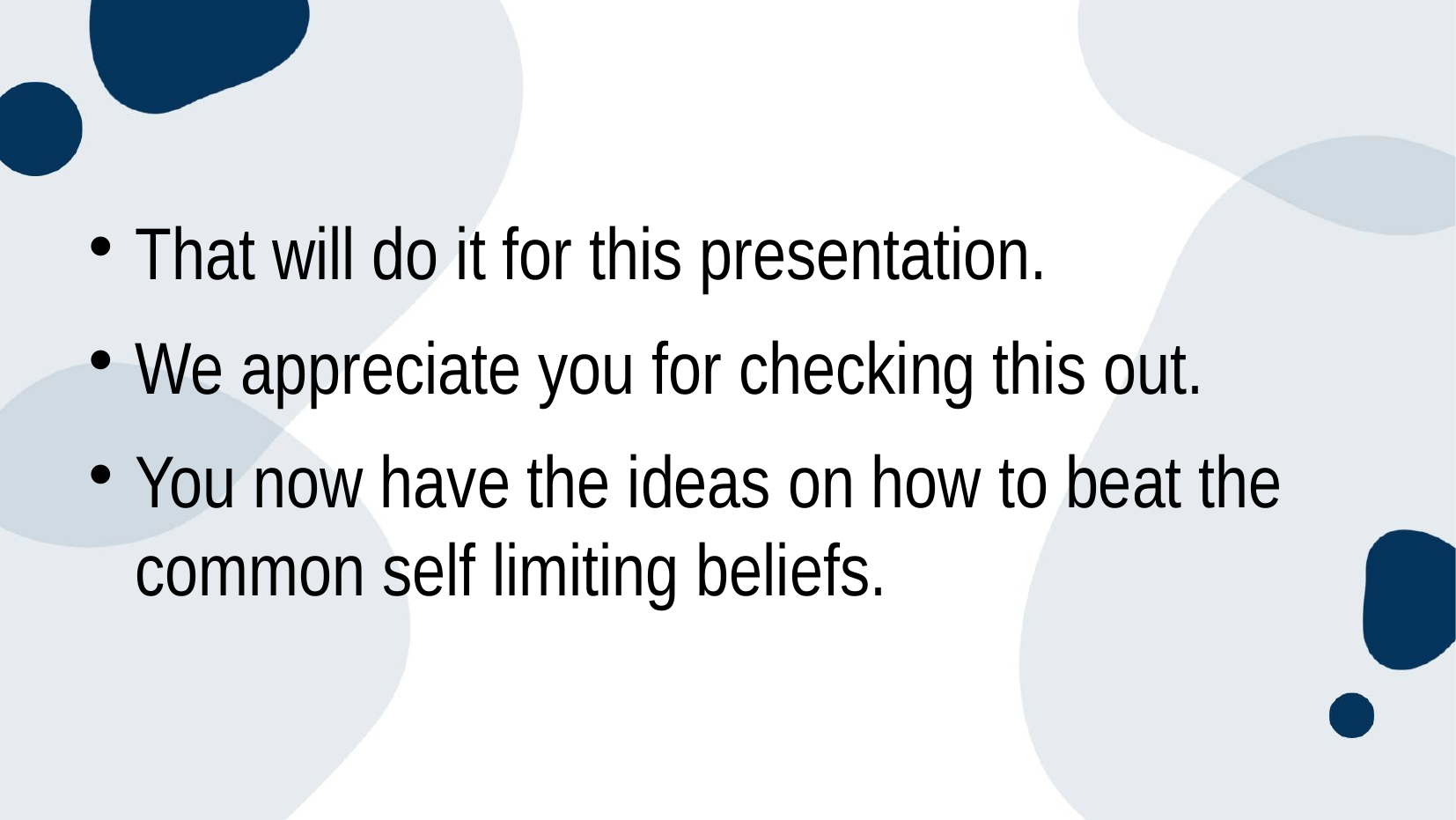

#
That will do it for this presentation.
We appreciate you for checking this out.
You now have the ideas on how to beat the common self limiting beliefs.